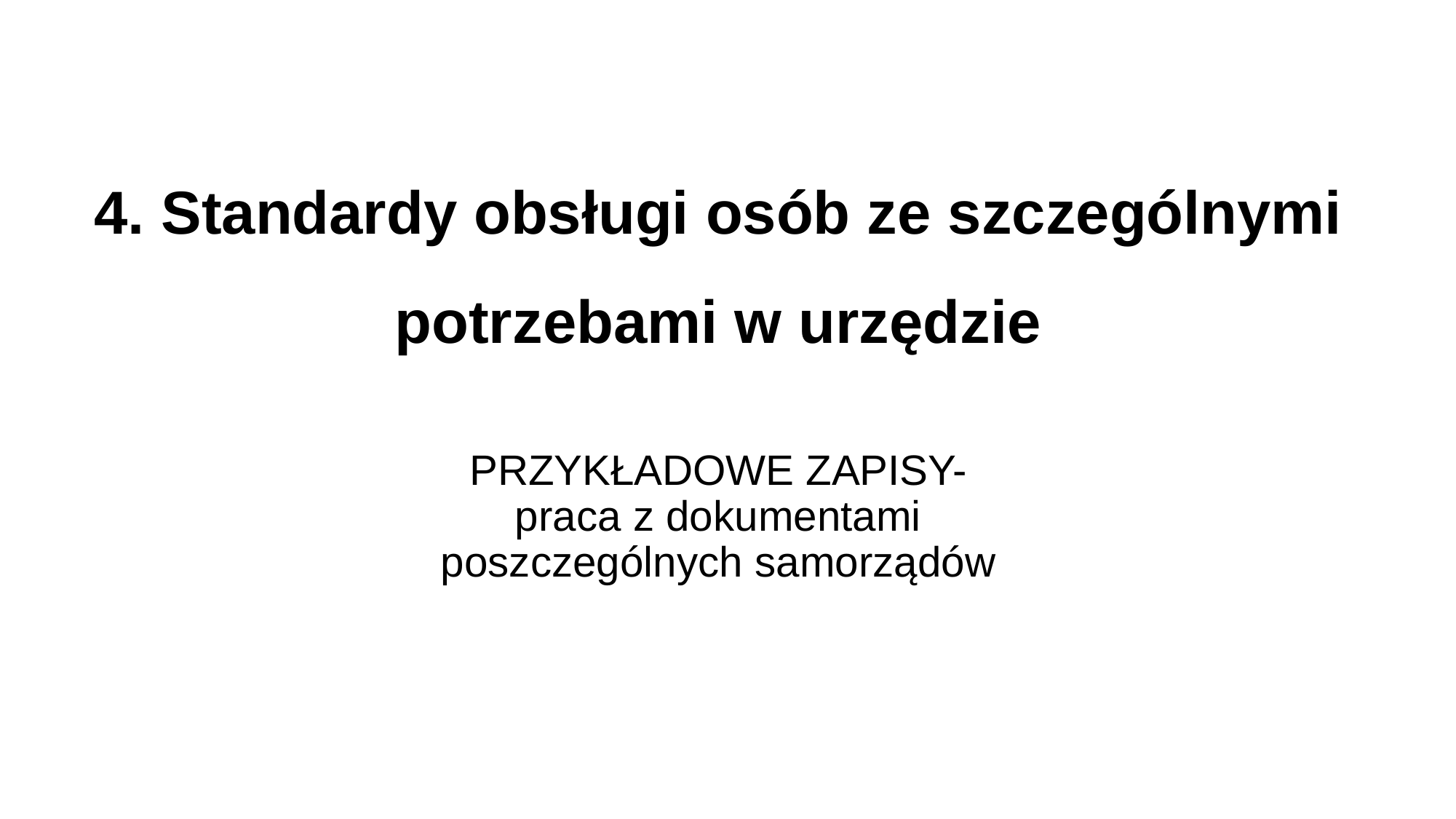

# 4. Standardy obsługi osób ze szczególnymi potrzebami w urzędzie
PRZYKŁADOWE ZAPISY- praca z dokumentami poszczególnych samorządów